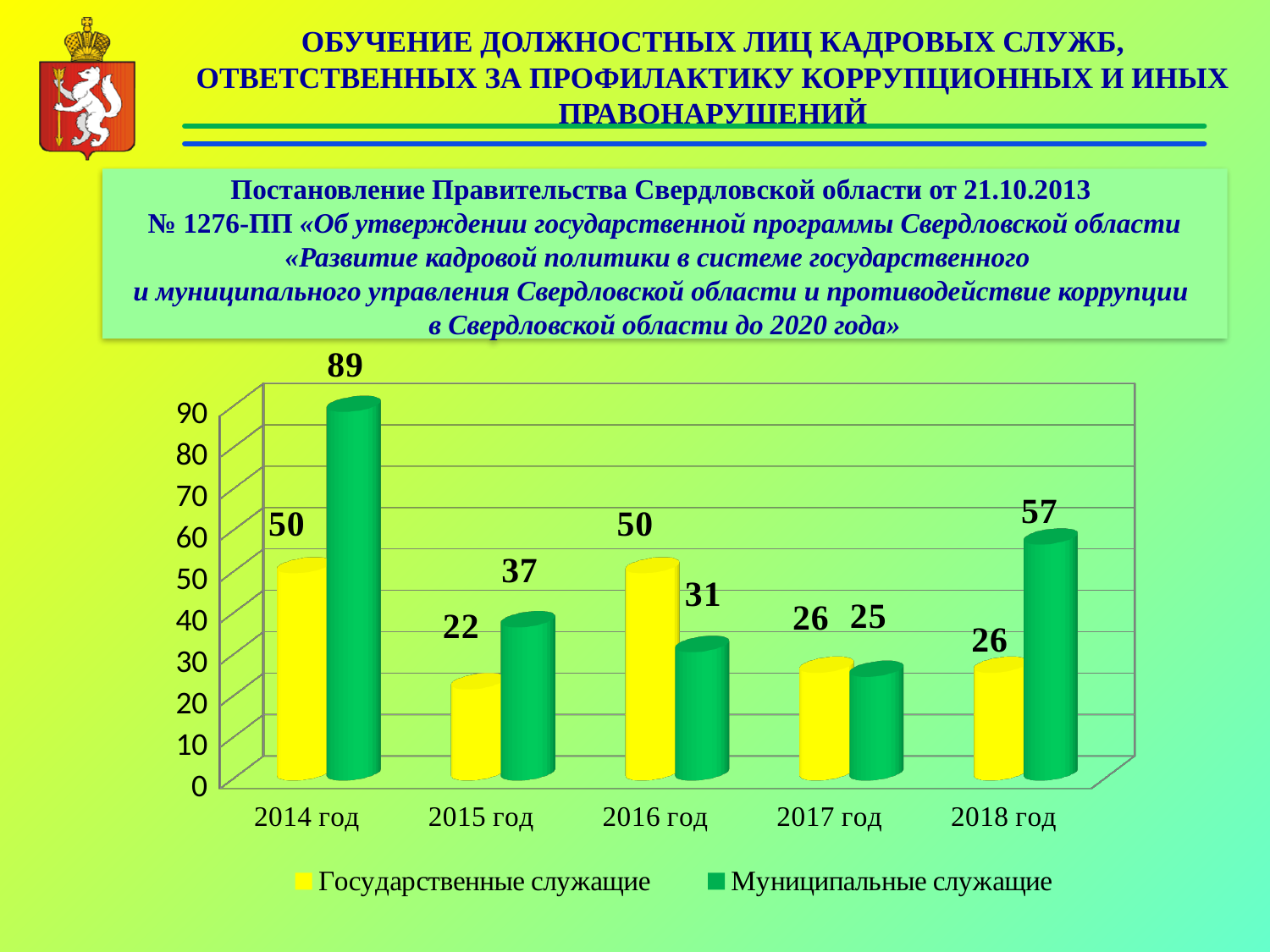

# ОБУЧЕНИЕ ДОЛЖНОСТНЫХ ЛИЦ КАДРОВЫХ СЛУЖБ, ОТВЕТСТВЕННЫХ ЗА ПРОФИЛАКТИКУ КОРРУПЦИОННЫХ И ИНЫХ ПРАВОНАРУШЕНИЙ

Постановление Правительства Свердловской области от 21.10.2013
№ 1276-ПП «Об утверждении государственной программы Свердловской области «Развитие кадровой политики в системе государственного
и муниципального управления Свердловской области и противодействие коррупции
в Свердловской области до 2020 года»

[unsupported chart]